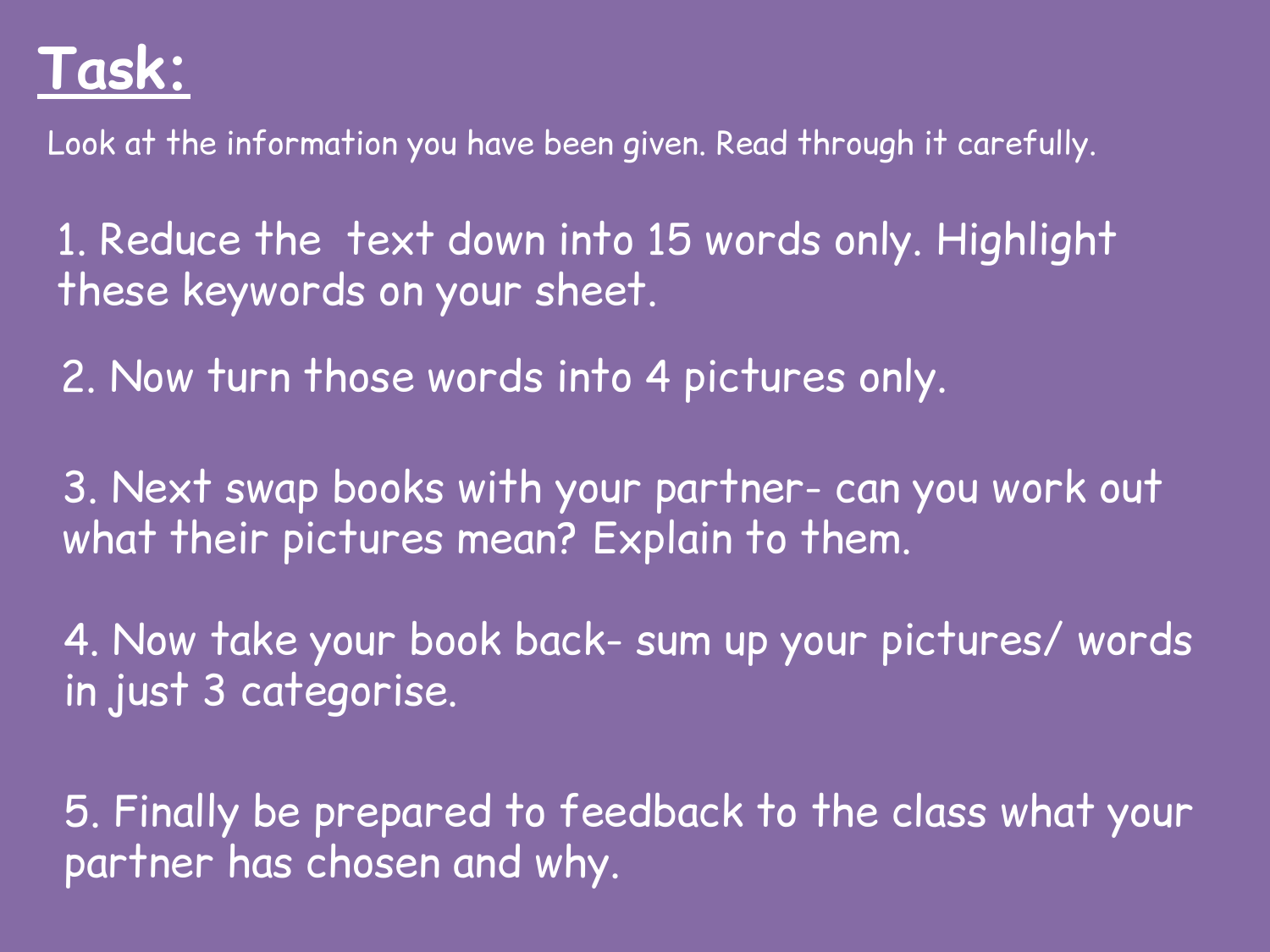

Task:

Look at the information you have been given. Read through it carefully.

1. Reduce the  text down into 15 words only. Highlight these keywords on your sheet.
2. Now turn those words into 4 pictures only.
3. Next swap books with your partner- can you work out what their pictures mean? Explain to them.
4. Now take your book back- sum up your pictures/ words in just 3 categorise.
5. Finally be prepared to feedback to the class what your partner has chosen and why.